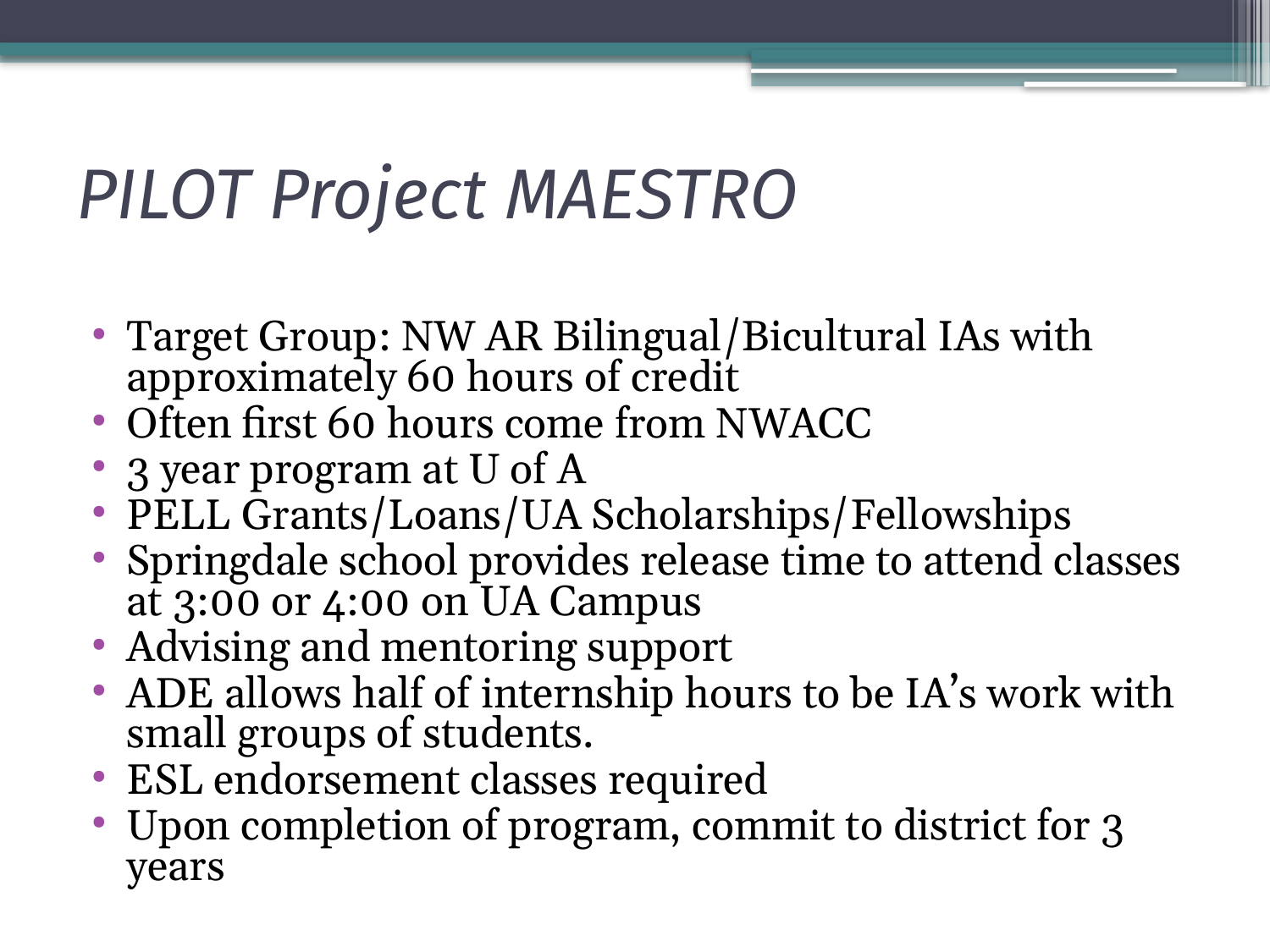

# PILOT Project MAESTRO
Target Group: NW AR Bilingual/Bicultural IAs with approximately 60 hours of credit
Often first 60 hours come from NWACC
3 year program at U of A
PELL Grants/Loans/UA Scholarships/Fellowships
Springdale school provides release time to attend classes at 3:00 or 4:00 on UA Campus
Advising and mentoring support
ADE allows half of internship hours to be IA’s work with small groups of students.
ESL endorsement classes required
Upon completion of program, commit to district for 3 years